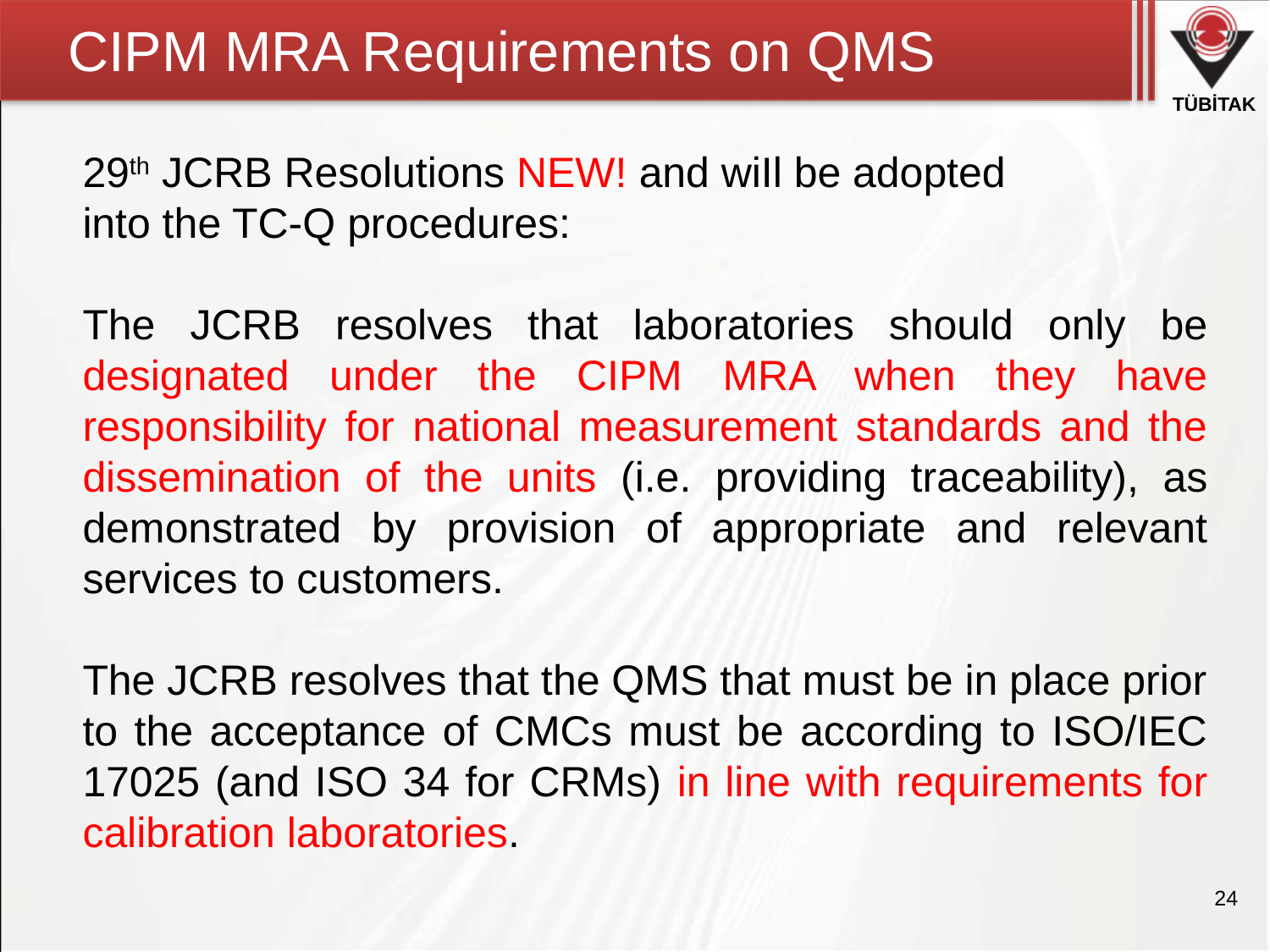

# CIPM MRA Requirements on QMS
29th JCRB Resolutions NEW! and wiIl be adopted
into the TC-Q procedures:

The JCRB resolves that laboratories should only be designated under the CIPM MRA when they have responsibility for national measurement standards and the dissemination of the units (i.e. providing traceability), as demonstrated by provision of appropriate and relevant services to customers.

The JCRB resolves that the QMS that must be in place prior to the acceptance of CMCs must be according to ISO/IEC 17025 (and ISO 34 for CRMs) in line with requirements for calibration laboratories.

24